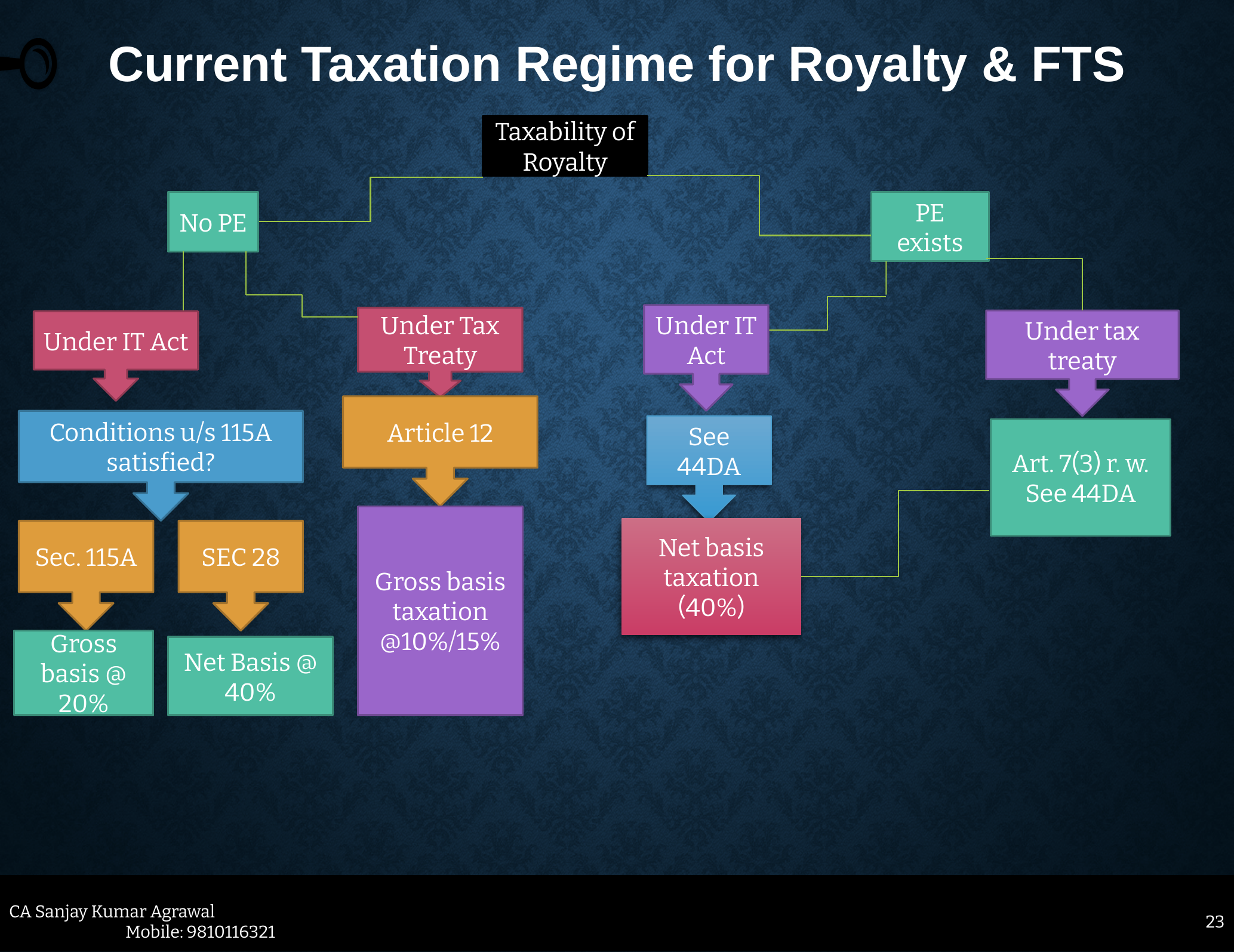

Current Taxation Regime for Royalty & FTS
Taxability of Royalty
No PE
PE exists
Under IT Act
Under Tax Treaty
Under tax treaty
Under IT Act
Article 12
Conditions u/s 115A satisfied?
See 44DA
Art. 7(3) r. w. See 44DA
Gross basis taxation @10%/15%
Net basis taxation (40%)
Sec. 115A
SEC 28
Gross basis @ 20%
Net Basis @ 40%
CA Sanjay Kumar Agrawal                                                                                                 Mobile: 9810116321
23